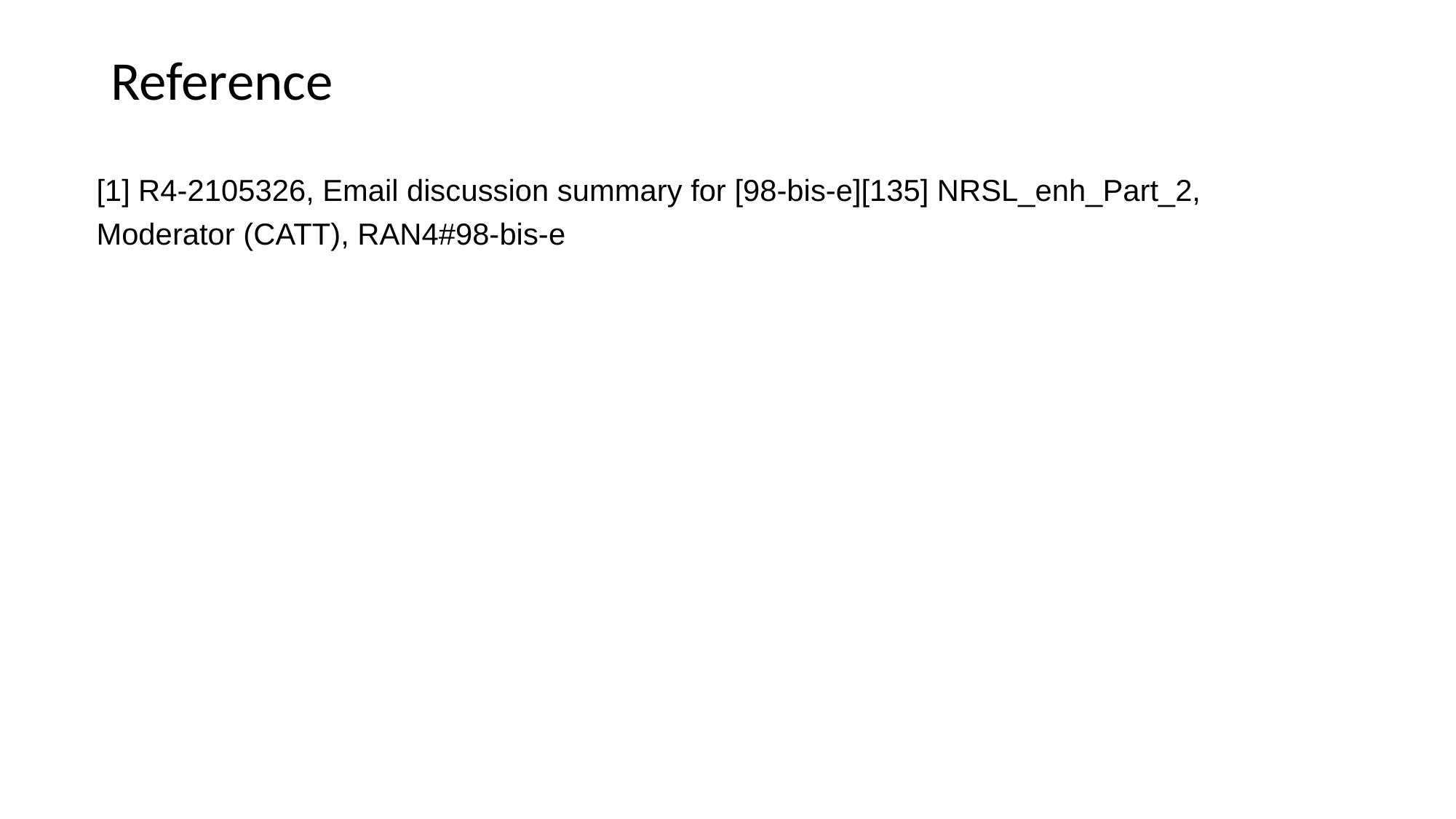

# Reference
[1] R4-2105326, Email discussion summary for [98-bis-e][135] NRSL_enh_Part_2, Moderator (CATT), RAN4#98-bis-e